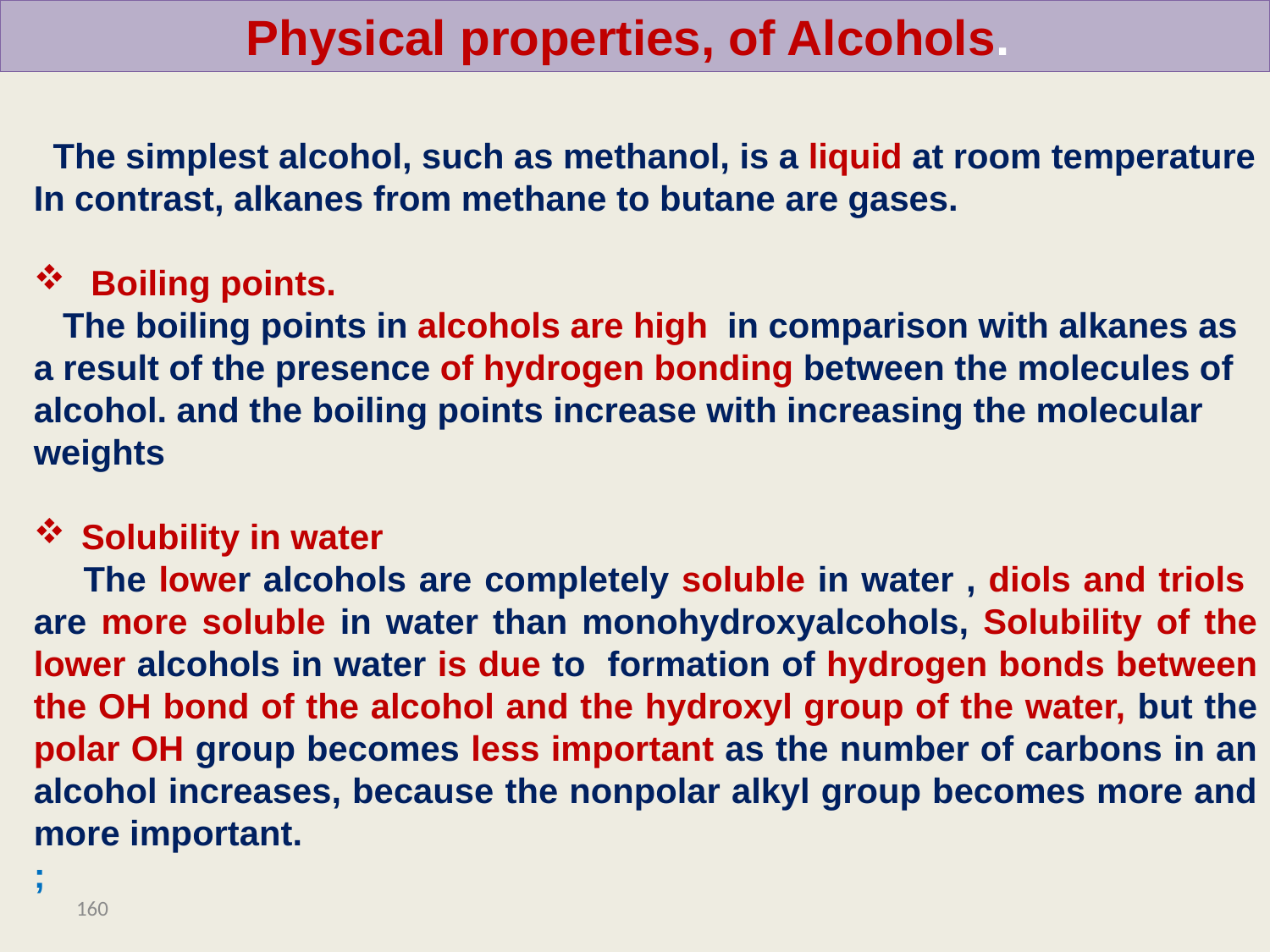

Physical properties, of Alcohols.
  The simplest alcohol, such as methanol, is a liquid at room temperature In contrast, alkanes from methane to butane are gases.

 Boiling points.
   The boiling points in alcohols are high  in comparison with alkanes as a result of the presence of hydrogen bonding between the molecules of alcohol. and the boiling points increase with increasing the molecular weights

Solubility in water
    The lower alcohols are completely soluble in water , diols and triols  are more soluble in water than monohydroxyalcohols, Solubility of the lower alcohols in water is due to  formation of hydrogen bonds between the OH bond of the alcohol and the hydroxyl group of the water, but the polar OH group becomes less important as the number of carbons in an alcohol increases, because the nonpolar alkyl group becomes more and more important.
;

160